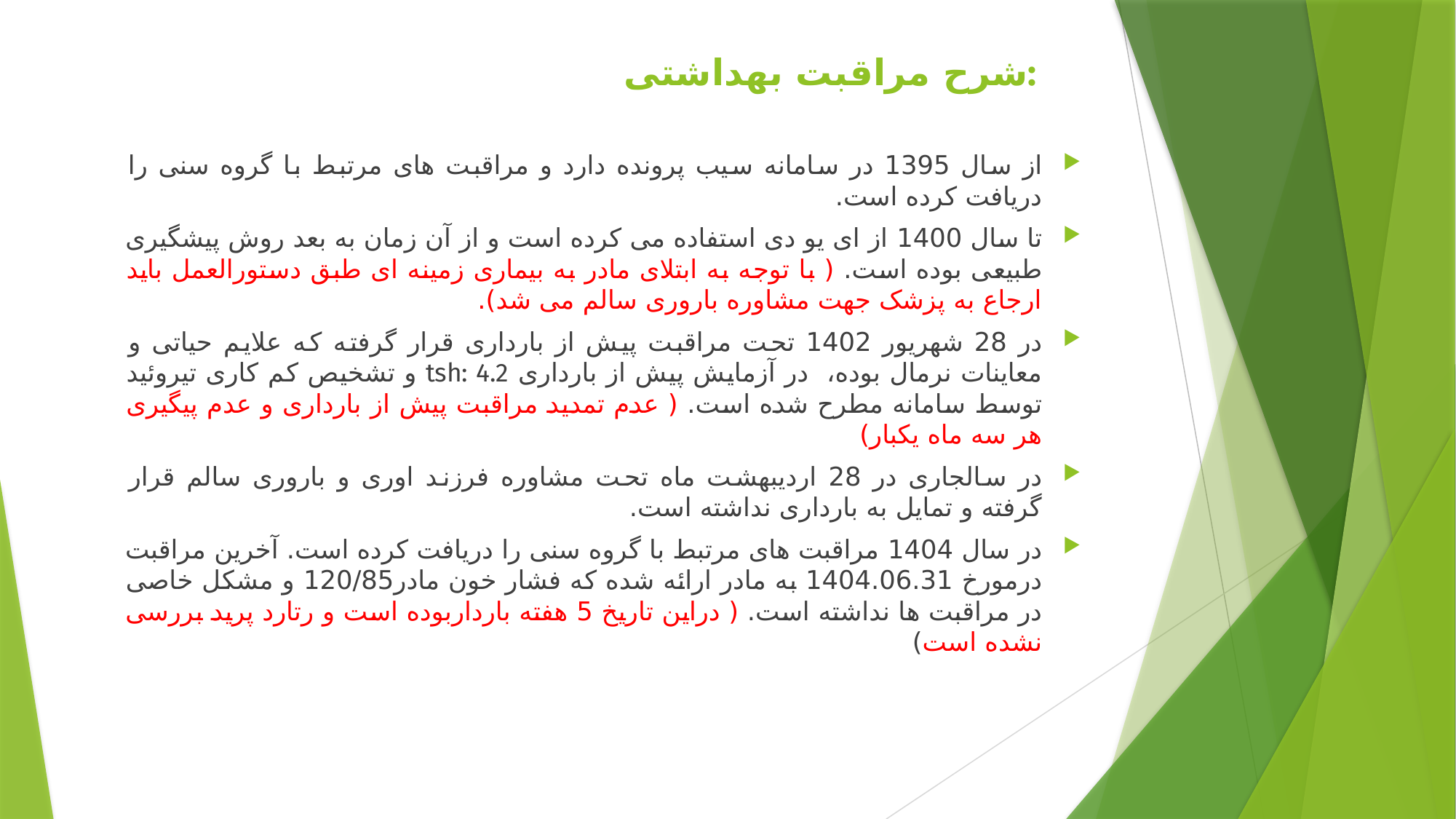

# شرح مراقبت بهداشتی:
از سال 1395 در سامانه سیب پرونده دارد و مراقبت های مرتبط با گروه سنی را دریافت کرده است.
تا سال 1400 از ای یو دی استفاده می کرده است و از آن زمان به بعد روش پیشگیری طبیعی بوده است. ( با توجه به ابتلای مادر به بیماری زمینه ای طبق دستورالعمل باید ارجاع به پزشک جهت مشاوره باروری سالم می شد).
در 28 شهریور 1402 تحت مراقبت پیش از بارداری قرار گرفته که علایم حیاتی و معاینات نرمال بوده،  در آزمایش پیش از بارداری tsh: 4.2 و تشخیص کم کاری تیروئید توسط سامانه مطرح شده است. ( عدم تمدید مراقبت پیش از بارداری و عدم پیگیری هر سه ماه یکبار)
در سالجاری در 28 اردیبهشت ماه تحت مشاوره فرزند اوری و باروری سالم قرار گرفته و تمایل به بارداری نداشته است.
در سال 1404 مراقبت های مرتبط با گروه سنی را دریافت کرده است. آخرین مراقبت درمورخ 1404.06.31 به مادر ارائه شده که فشار خون مادر120/85 و مشکل خاصی در مراقبت ها نداشته است. ( دراین تاریخ 5 هفته بارداربوده است و رتارد پرید بررسی نشده است)